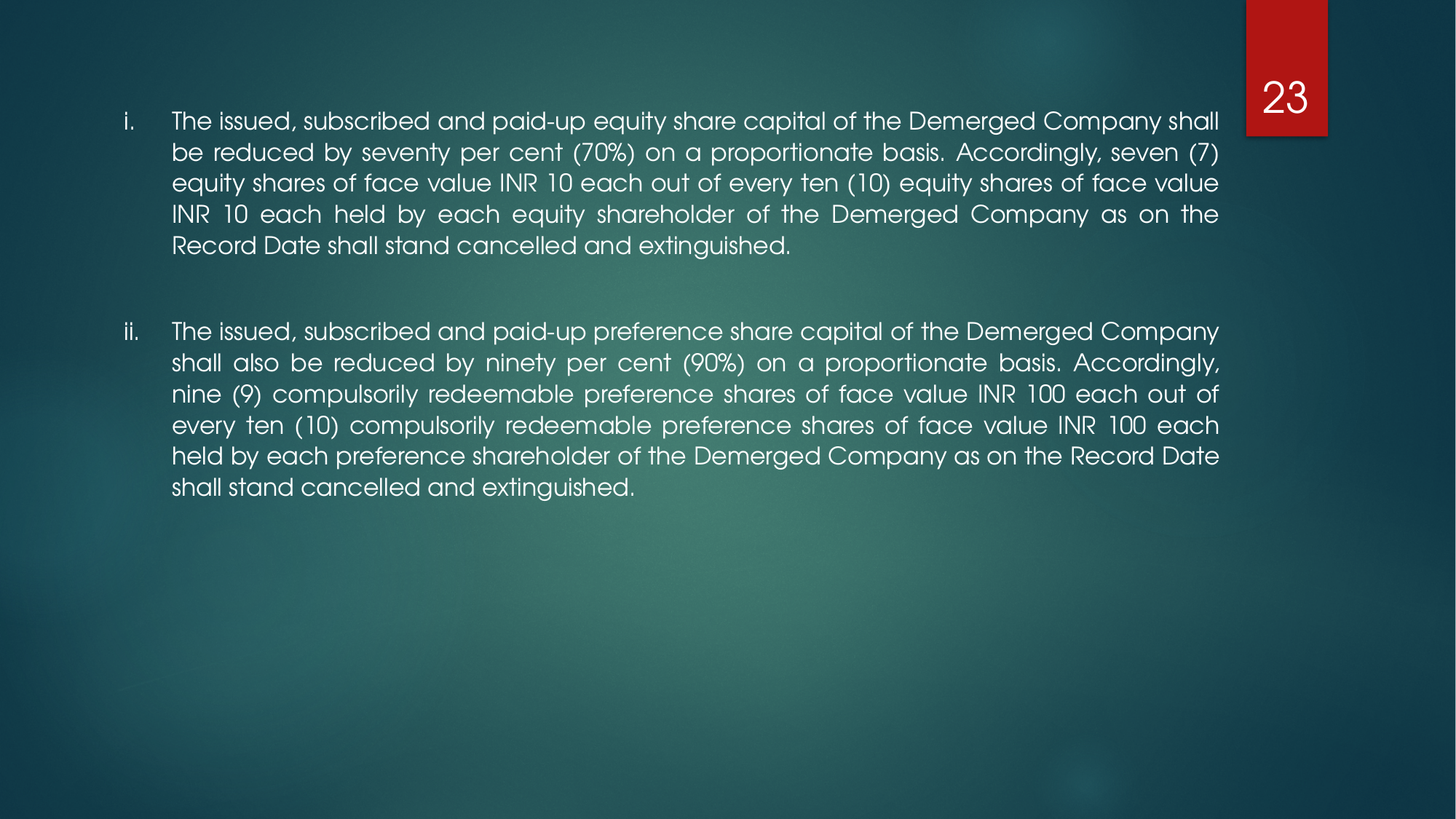

23
The issued, subscribed and paid-up equity share capital of the Demerged Company shall be reduced by seventy per cent (70%) on a proportionate basis. Accordingly, seven (7) equity shares of face value INR 10 each out of every ten (10) equity shares of face value INR 10 each held by each equity shareholder of the Demerged Company as on the Record Date shall stand cancelled and extinguished.

The issued, subscribed and paid-up preference share capital of the Demerged Company shall also be reduced by ninety per cent (90%) on a proportionate basis. Accordingly, nine (9) compulsorily redeemable preference shares of face value INR 100 each out of every ten (10) compulsorily redeemable preference shares of face value INR 100 each held by each preference shareholder of the Demerged Company as on the Record Date shall stand cancelled and extinguished.